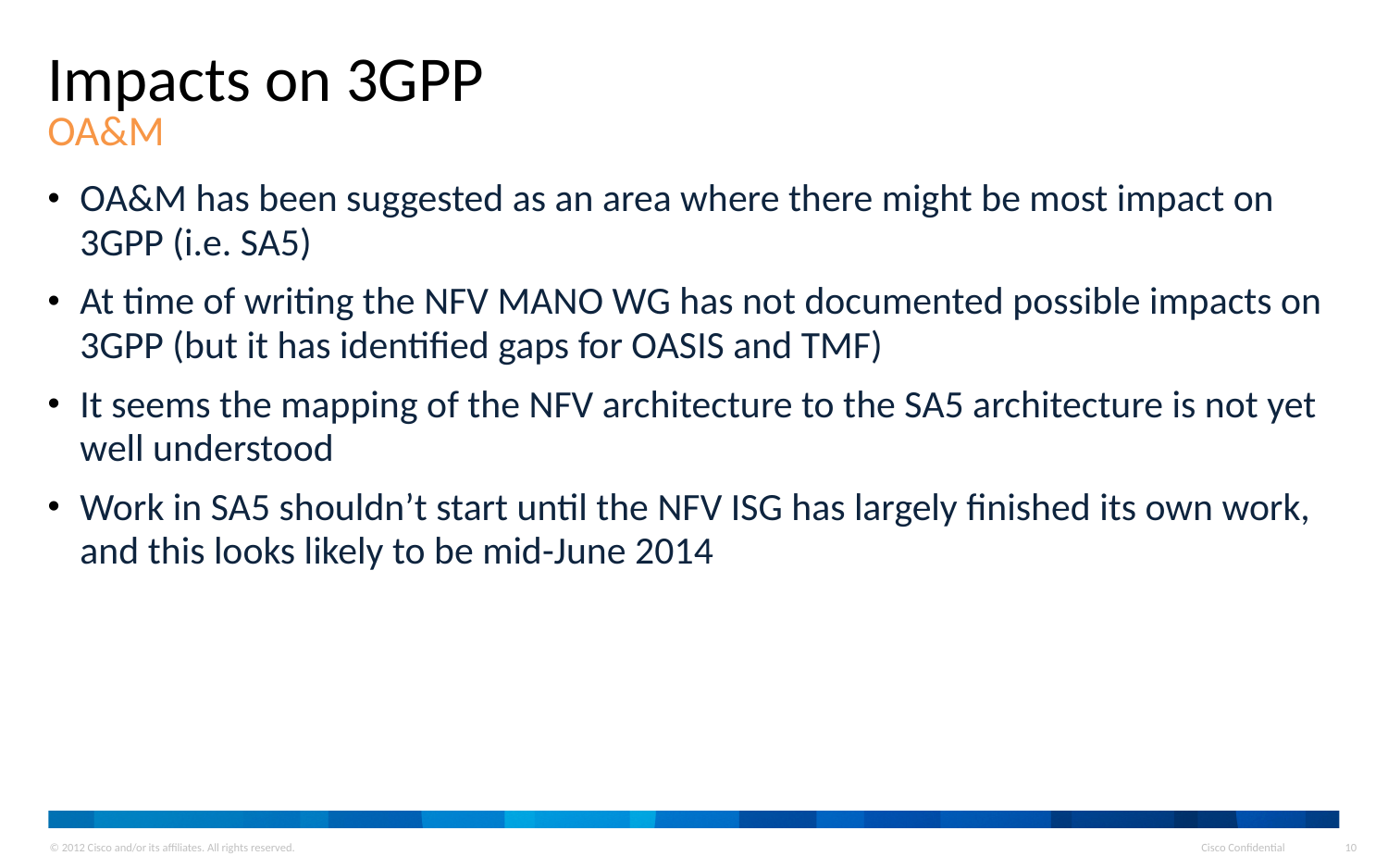

# Impacts on 3GPP OA&M
OA&M has been suggested as an area where there might be most impact on 3GPP (i.e. SA5)
At time of writing the NFV MANO WG has not documented possible impacts on 3GPP (but it has identified gaps for OASIS and TMF)
It seems the mapping of the NFV architecture to the SA5 architecture is not yet well understood
Work in SA5 shouldn’t start until the NFV ISG has largely finished its own work, and this looks likely to be mid-June 2014